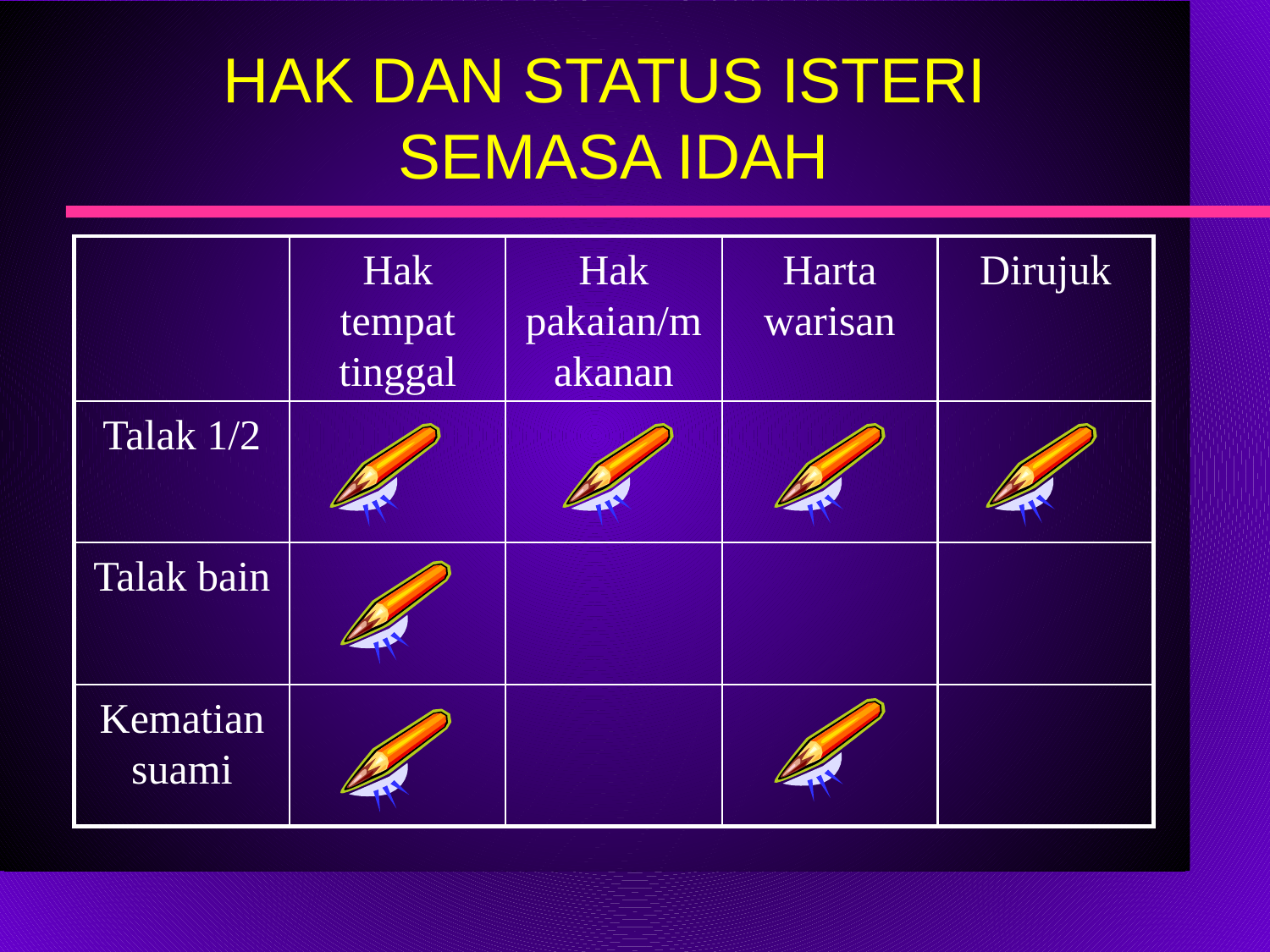

# HAK DAN STATUS ISTERI SEMASA IDAH

Hak tempat tinggal
Hak pakaian/makanan
Harta warisan
Dirujuk
Talak 1/2

Talak bain

Kematian suami